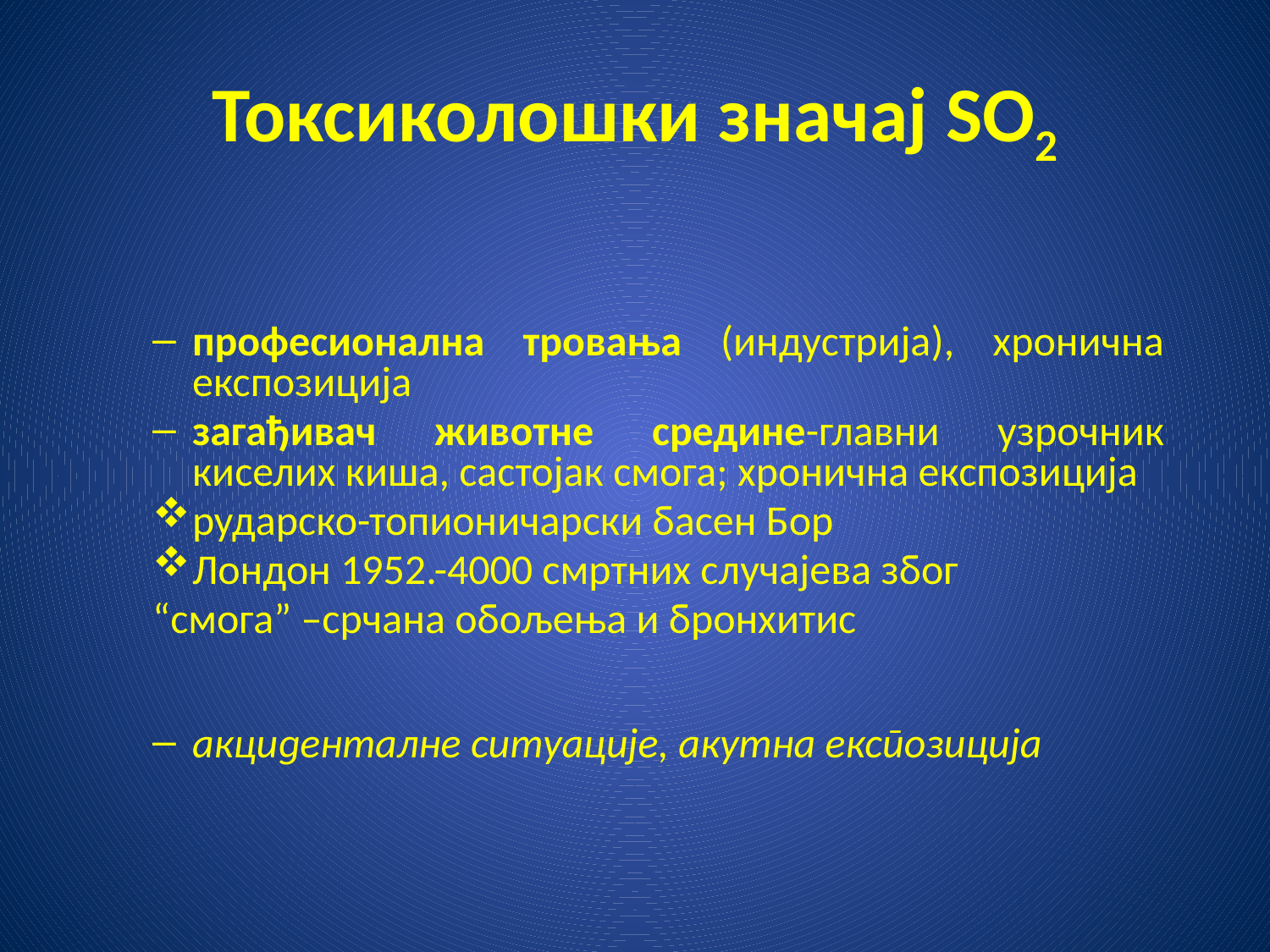

# Токсиколошки значај SО2
професионална тровања (индустрија), хронична експозиција
загађивач животне средине-главни узрочник киселих киша, састојак смога; хронична експозиција
рударско-топионичарски басен Бор
Лондон 1952.-4000 смртних случајева због
“смога” –срчана обољења и бронхитис

акциденталне ситуације, акутна експозиција